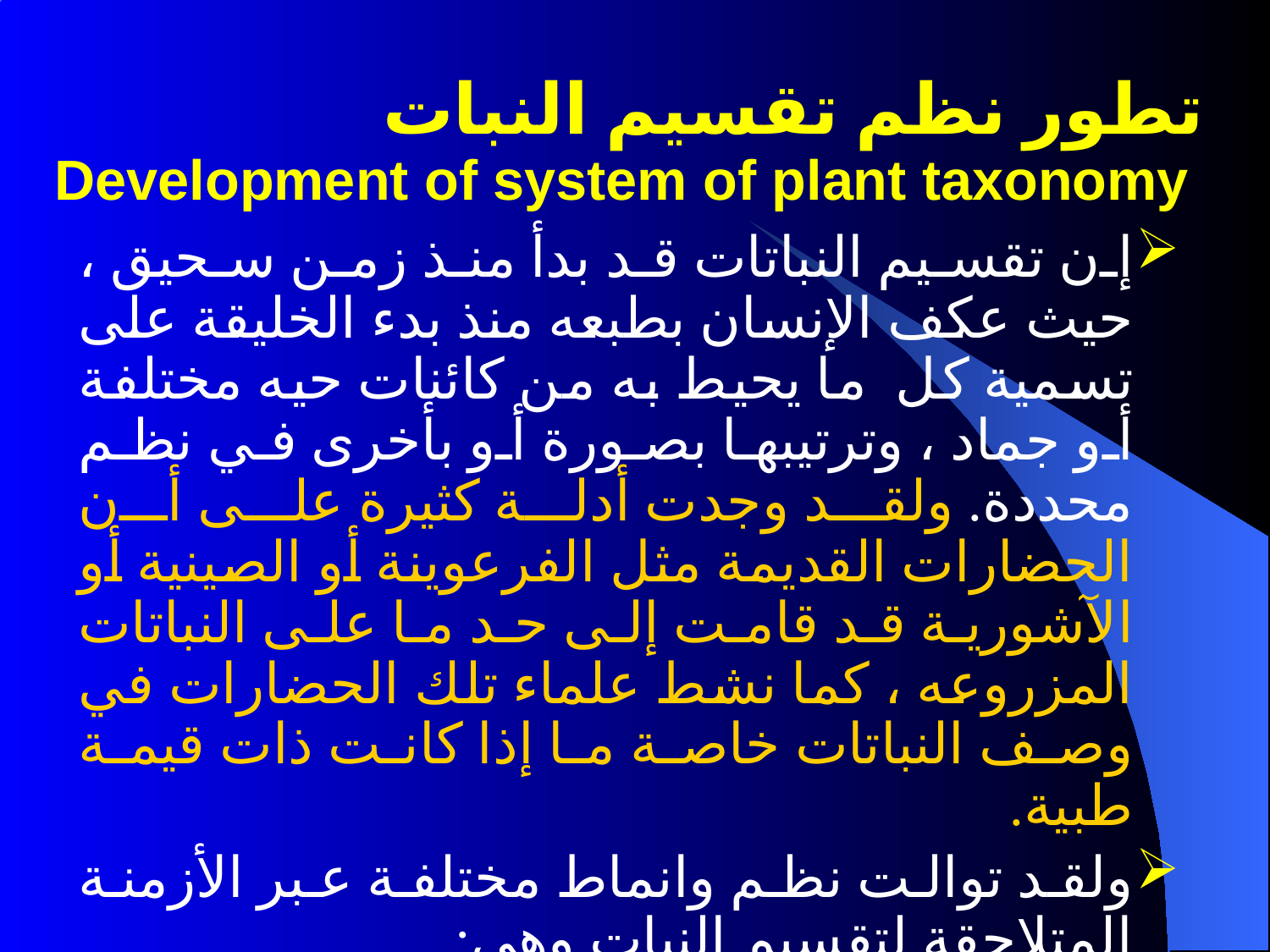

# تطور نظم تقسيم النبات
Development of system of plant taxonomy
إن تقسيم النباتات قد بدأ منذ زمن سحيق ، حيث عكف الإنسان بطبعه منذ بدء الخليقة على تسمية كل  ما يحيط به من كائنات حيه مختلفة أو جماد ، وترتيبها بصورة أو بأخرى في نظم محددة. ولقد وجدت أدلة كثيرة على أن الحضارات القديمة مثل الفرعوينة أو الصينية أو الآشورية قد قامت إلى حد ما على النباتات المزروعه ، كما نشط علماء تلك الحضارات في وصف النباتات خاصة ما إذا كانت ذات قيمة طبية.
ولقد توالت نظم وانماط مختلفة عبر الأزمنة المتلاحقة لتقسيم النبات وهي: